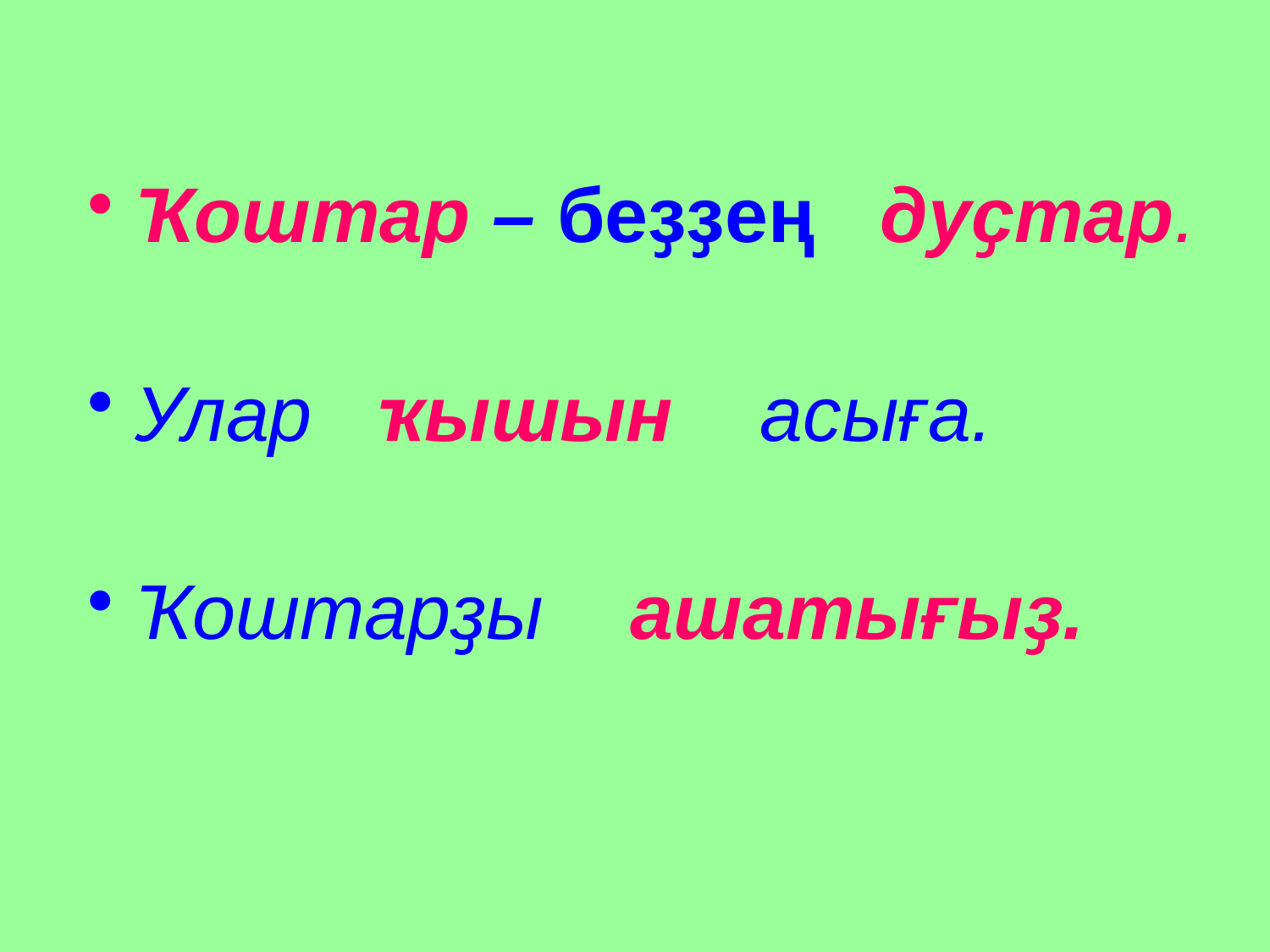

Ҡоштар – беҙҙең   дуҫтар.

Улар   ҡышын    асыға.

Ҡоштарҙы    ашатығыҙ.